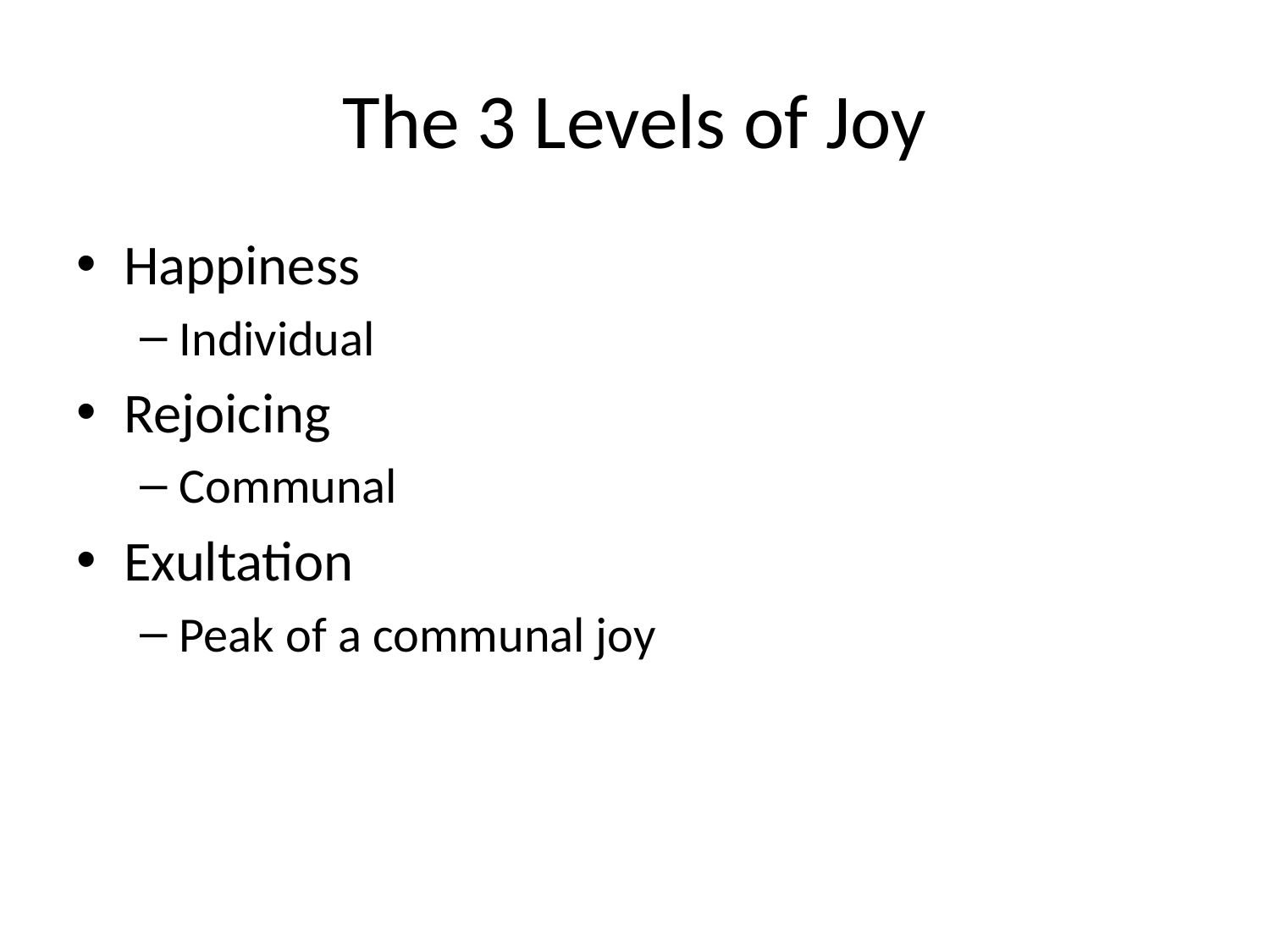

# The 3 Levels of Joy
Happiness
Individual
Rejoicing
Communal
Exultation
Peak of a communal joy